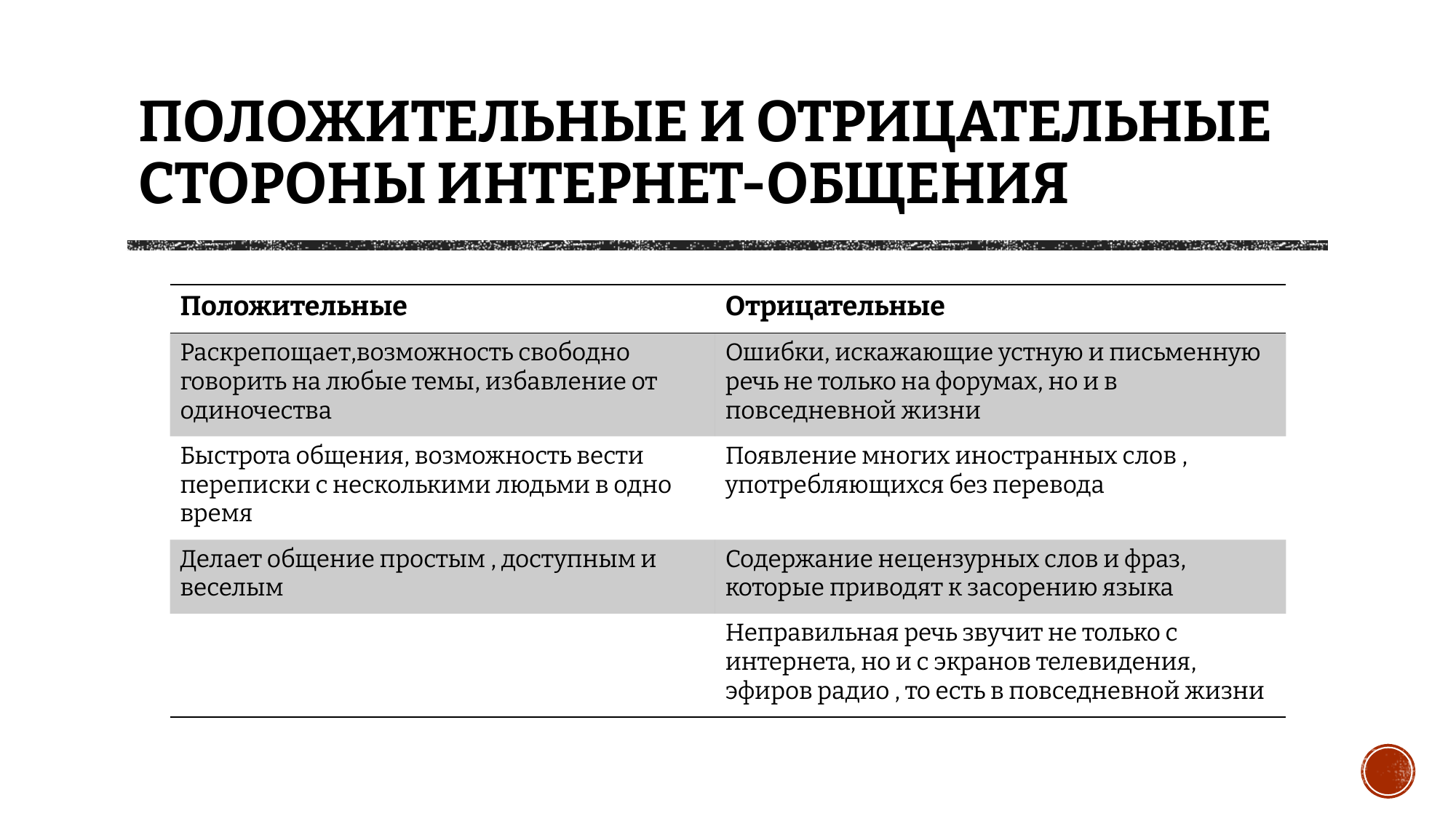

# Положительные и отрицательные стороны интернет-общения

| Положительные | Отрицательные |
| --- | --- |
| Раскрепощает,возможность свободно говорить на любые темы, избавление от одиночества | Ошибки, искажающие устную и письменную речь не только на форумах, но и в повседневной жизни |
| Быстрота общения, возможность вести переписки с несколькими людьми в одно время | Появление многих иностранных слов , употребляющихся без перевода |
| Делает общение простым , доступным и веселым | Содержание нецензурных слов и фраз, которые приводят к засорению языка |
|  | Неправильная речь звучит не только с интернета, но и с экранов телевидения, эфиров радио , то есть в повседневной жизни |